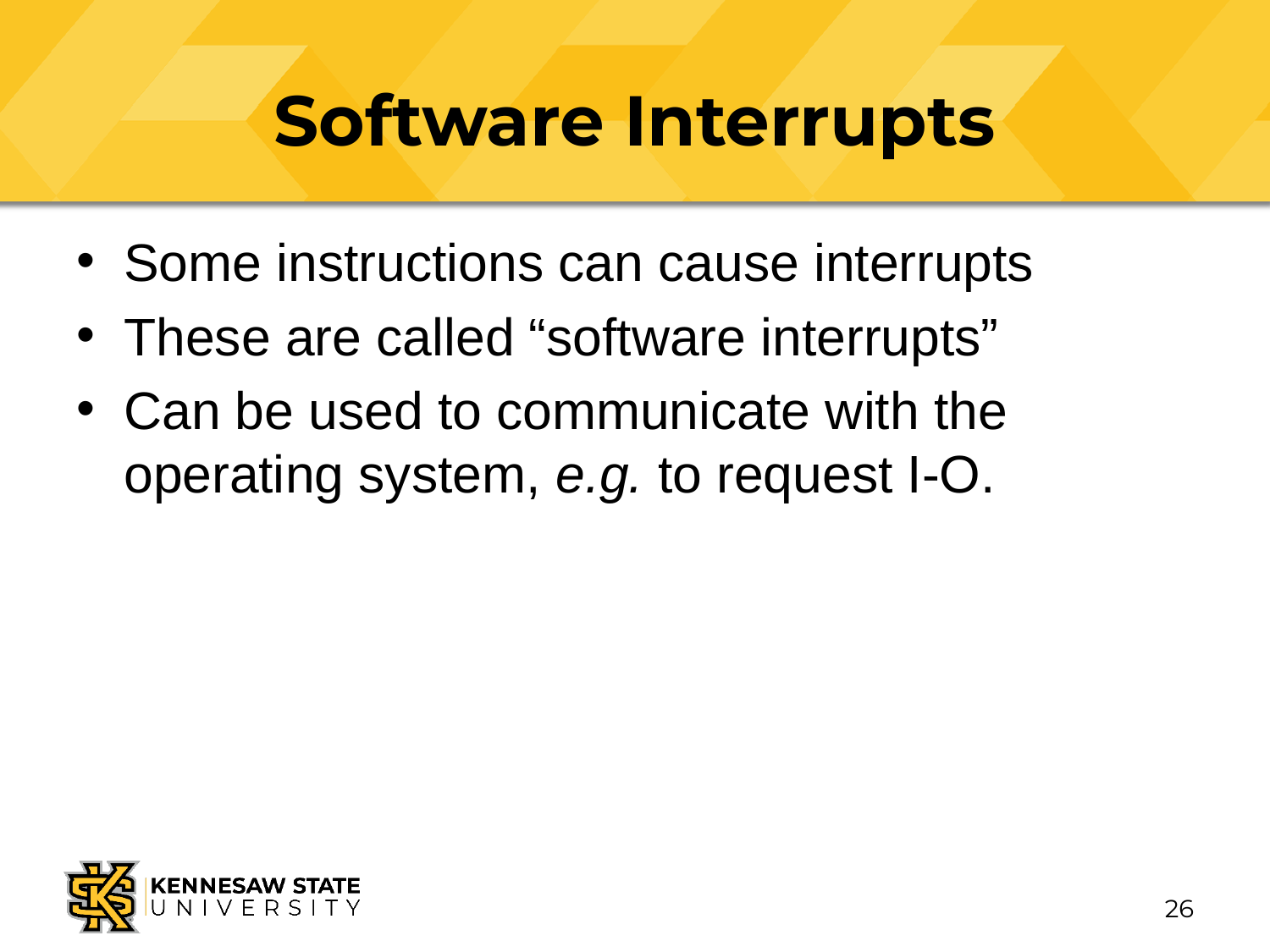

# Software Interrupts
Some instructions can cause interrupts
These are called “software interrupts”
Can be used to communicate with the operating system, e.g. to request I-O.
26